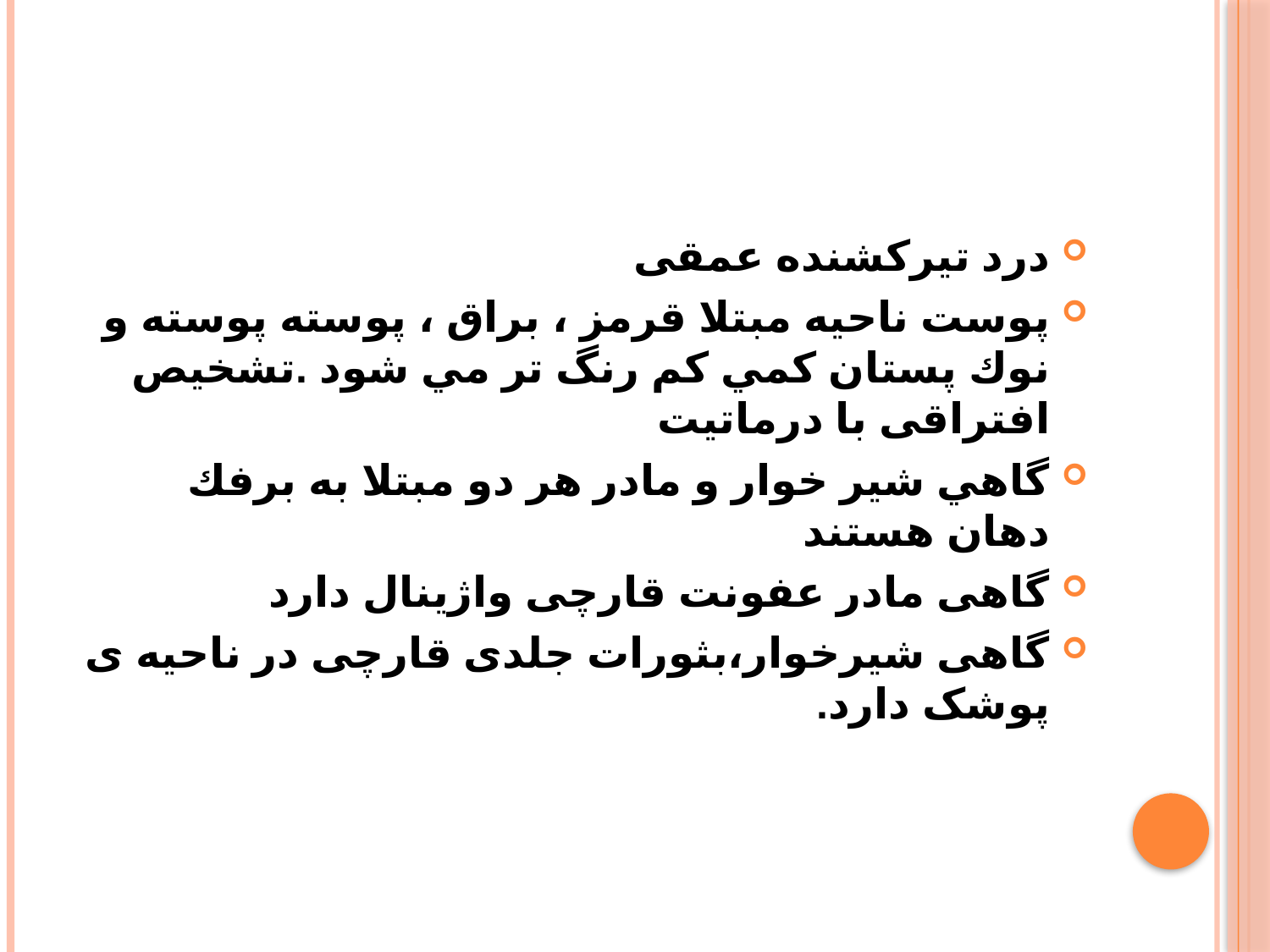

#
درد تیرکشنده عمقی
پوست ناحيه مبتلا قرمز ، براق ، پوسته پوسته و نوك پستان كمي كم رنگ تر مي شود .تشخیص افتراقی با درماتیت
گاهي شير خوار و مادر هر دو مبتلا به برفك دهان هستند
گاهی مادر عفونت قارچی واژینال دارد
گاهی شیرخوار،بثورات جلدی قارچی در ناحیه ی پوشک دارد.